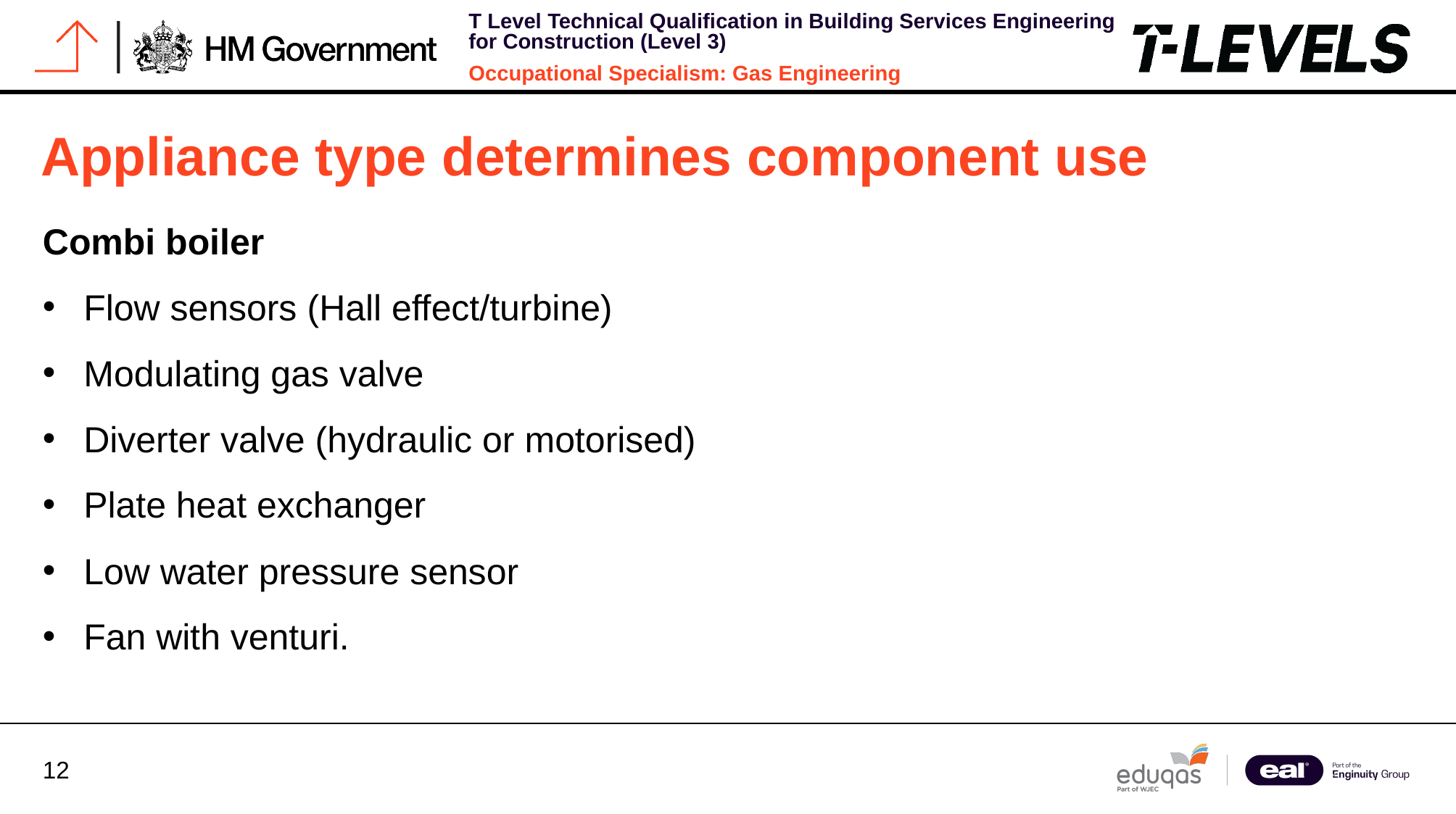

# Appliance type determines component use
Combi boiler
Flow sensors (Hall effect/turbine)
Modulating gas valve
Diverter valve (hydraulic or motorised)
Plate heat exchanger
Low water pressure sensor
Fan with venturi.